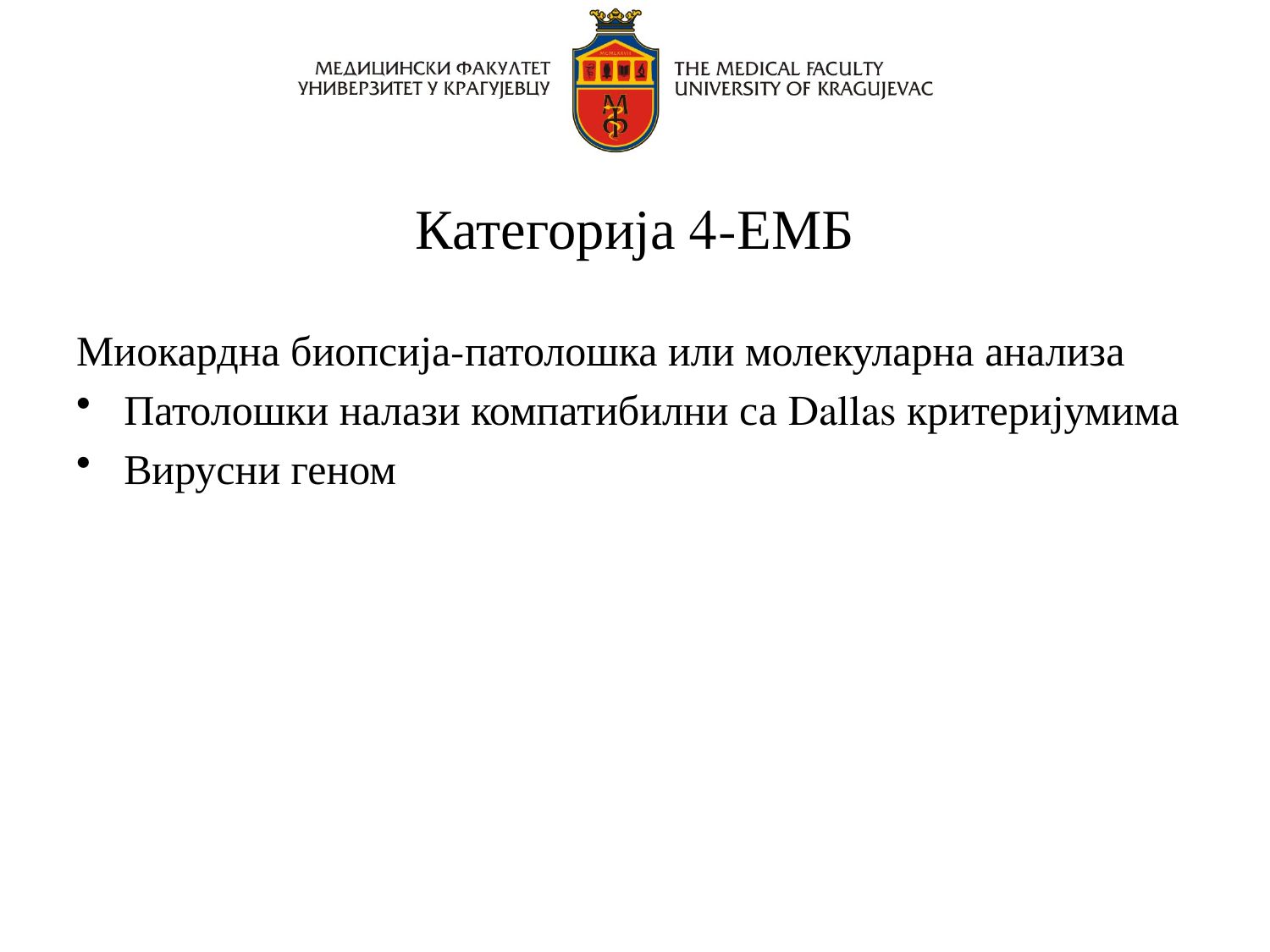

# Категорија 4-ЕМБ
Миокардна биопсија-патолошка или молекуларна анализа
Патолошки налази компатибилни са Dallas критеријумима
Вирусни геном